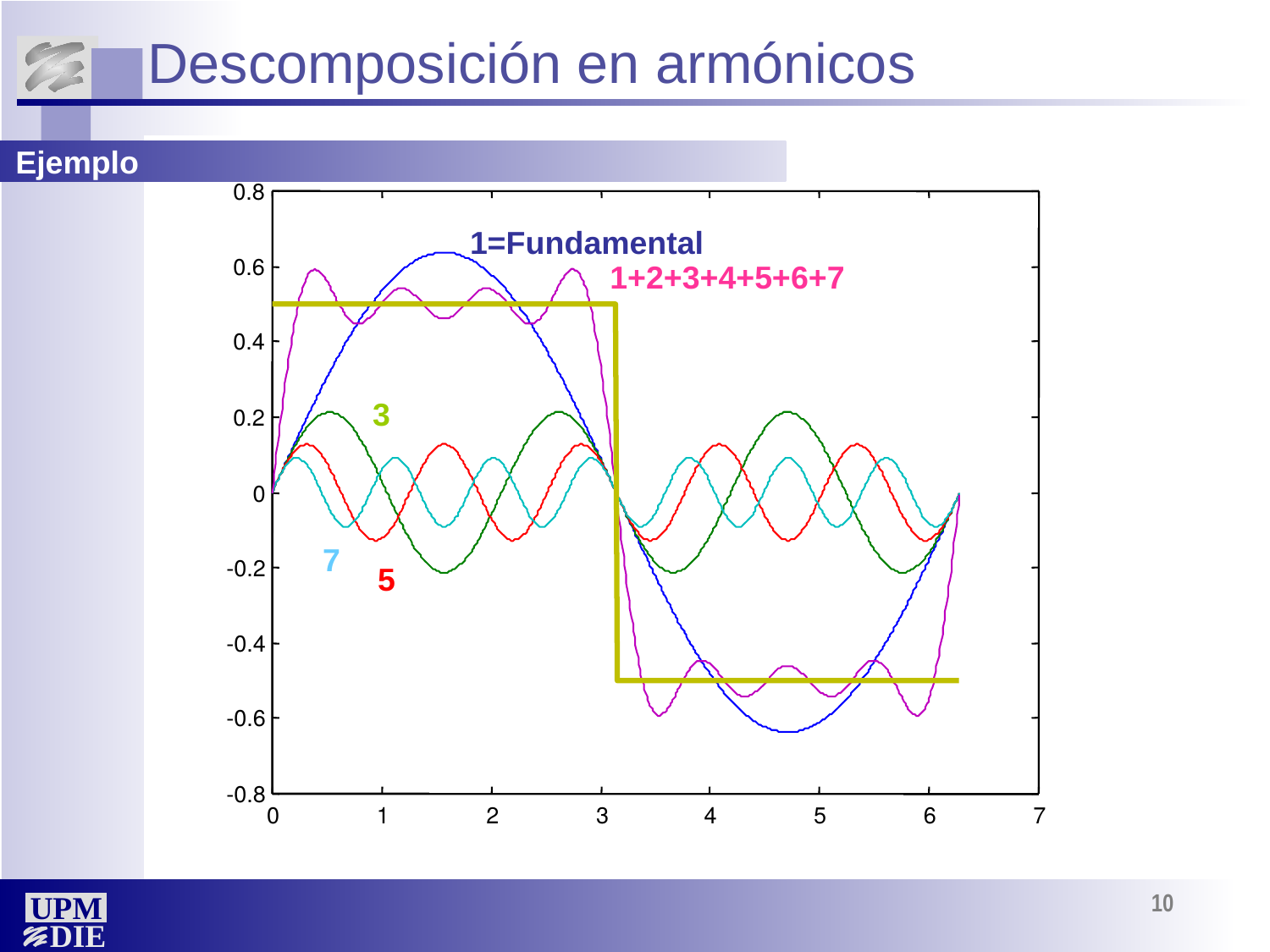

# Descomposición en armónicos

0.8

1=Fundamental
1+2+3+4+5+6+7
3
7
5
0.6

0.4

0.2

0

-0.2

-0.4

-0.6

-0.8

0
1
2
3
4
5
6
7
Ejemplo